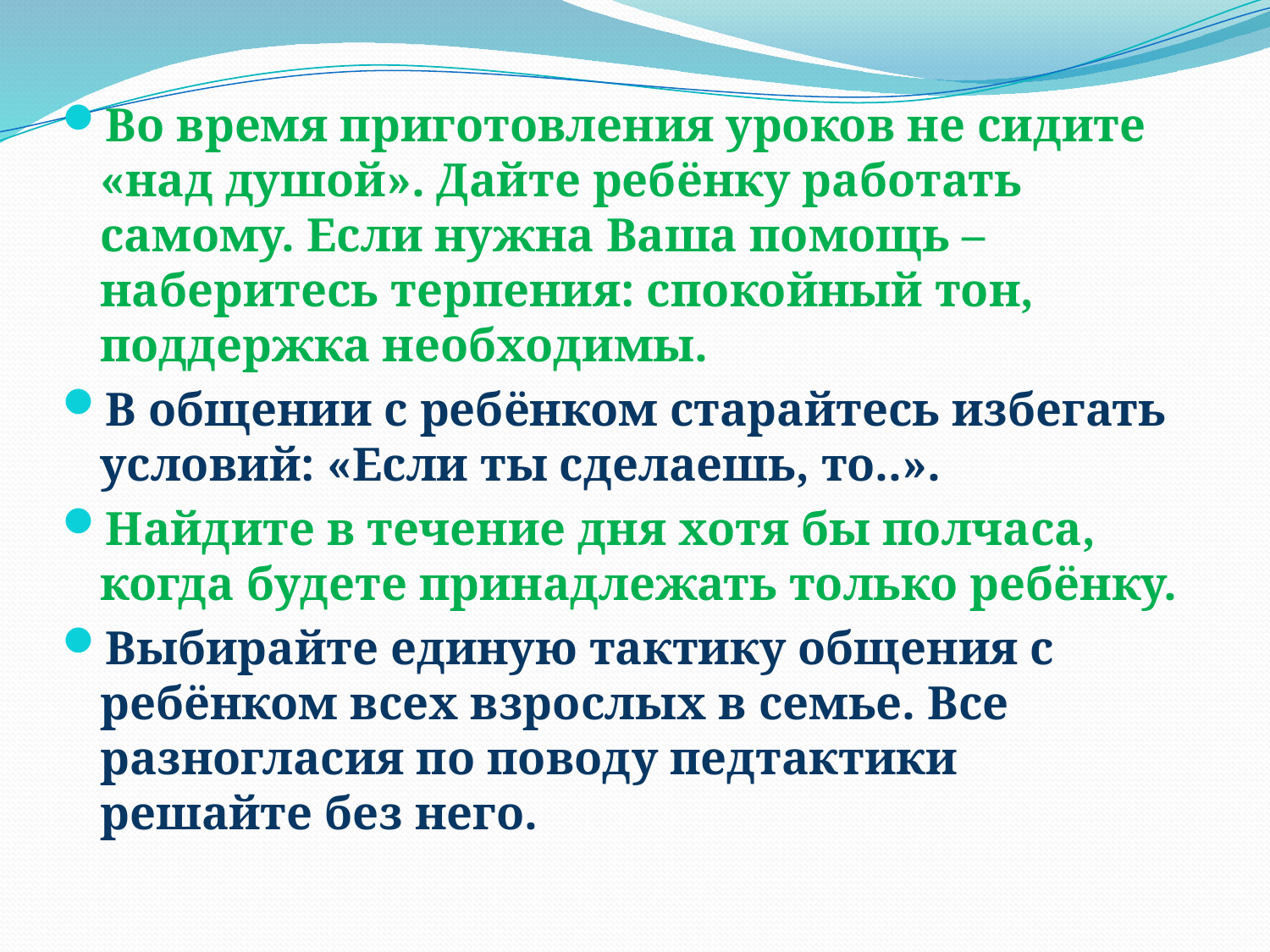

Во время приготовления уроков не сидите «над душой». Дайте ребёнку работать самому. Если нужна Ваша помощь – наберитесь терпения: спокойный тон, поддержка необходимы.
В общении с ребёнком старайтесь избегать условий: «Если ты сделаешь, то..».
Найдите в течение дня хотя бы полчаса, когда будете принадлежать только ребёнку.
Выбирайте единую тактику общения с ребёнком всех взрослых в семье. Все разногласия по поводу педтактики решайте без него.

#